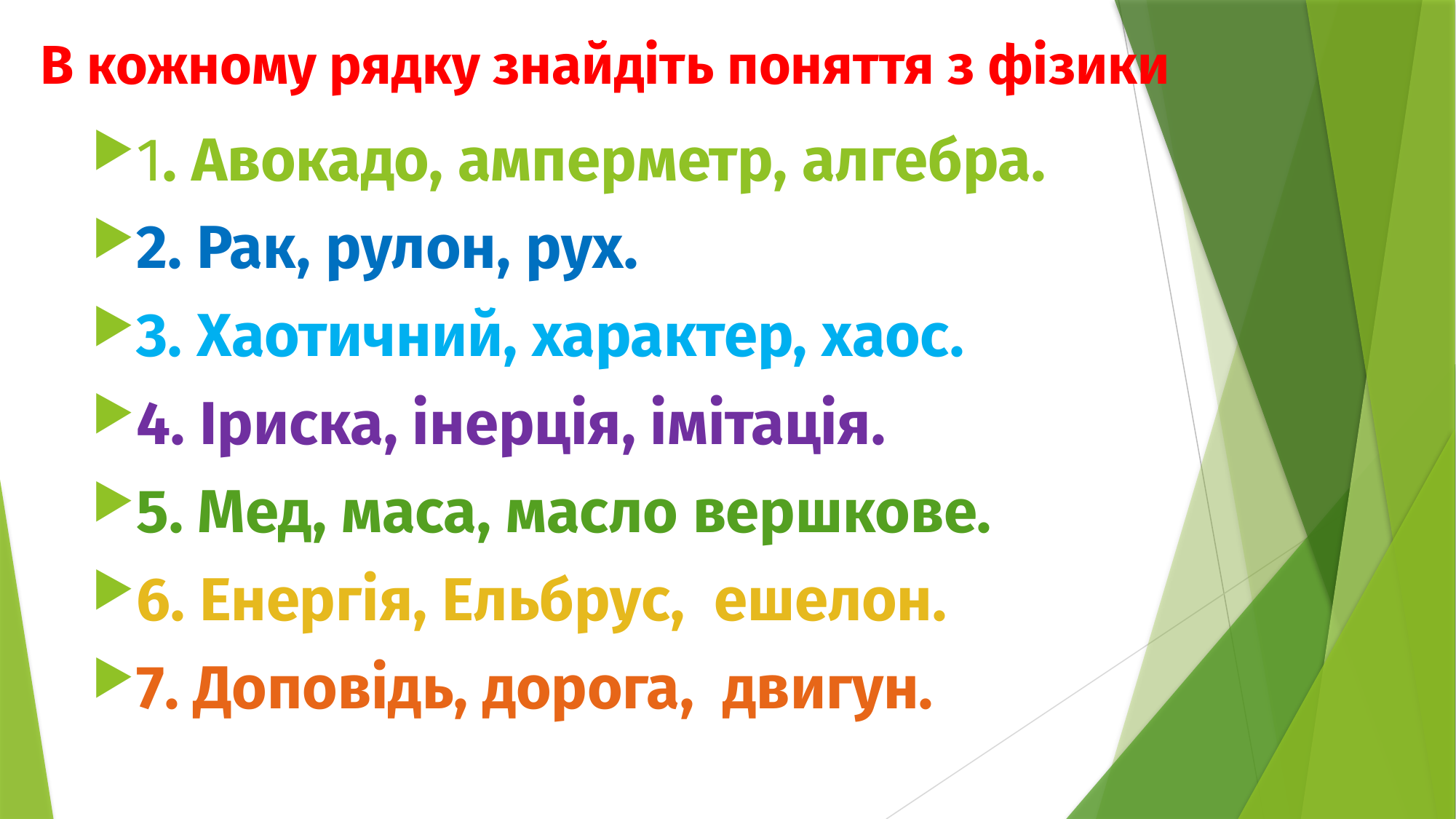

# В кожному рядку знайдіть поняття з фізики
1. Авокадо, амперметр, алгебра.
2. Рак, рулон, рух.
3. Хаотичний, характер, хаос.
4. Іриска, інерція, імітація.
5. Мед, маса, масло вершкове.
6. Енергія, Ельбрус,  ешелон.
7. Доповідь, дорога,  двигун.